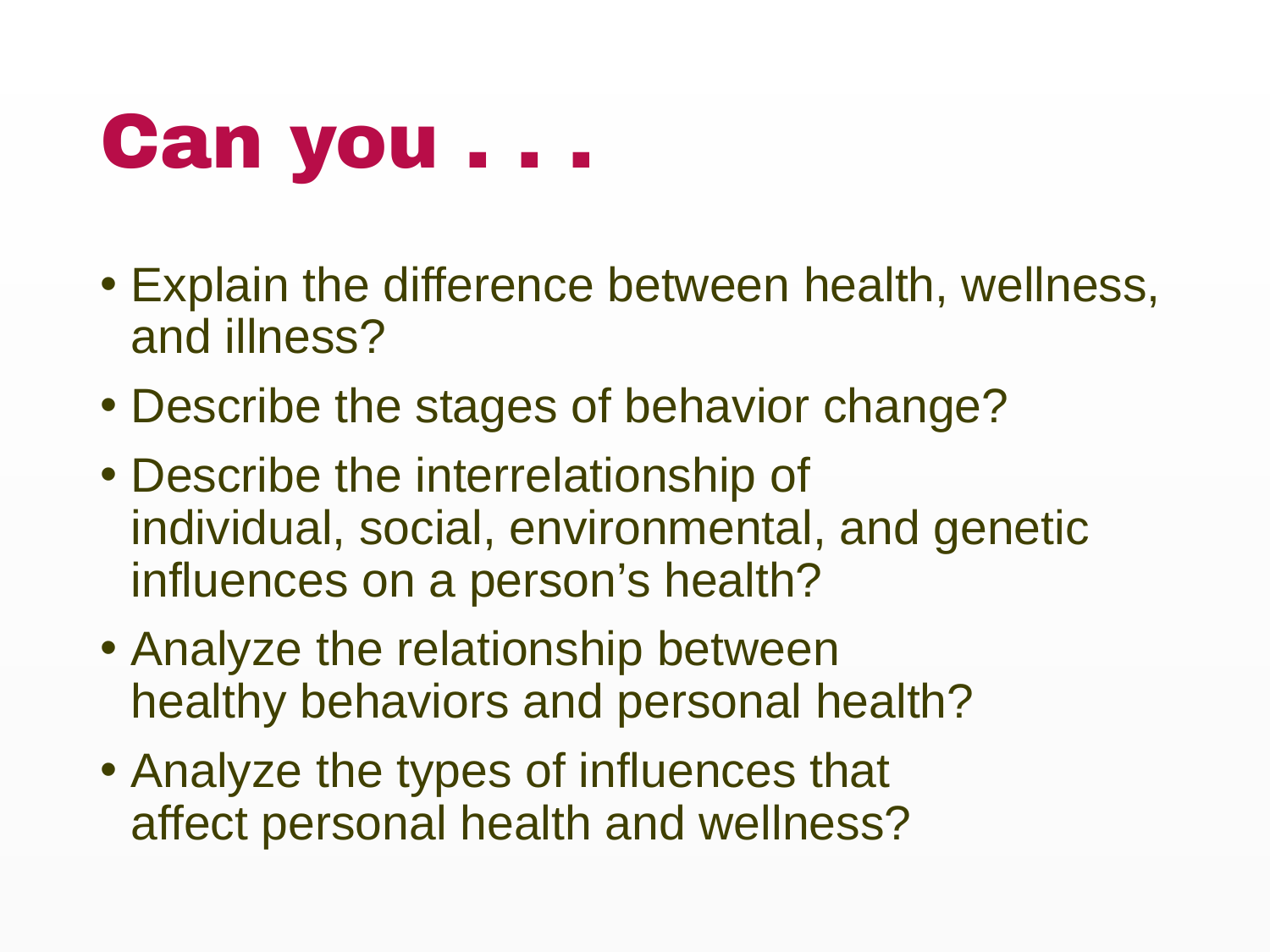

# Can you . . .
Explain the difference between health, wellness, and illness?
Describe the stages of behavior change?
Describe the interrelationship of individual, social, environmental, and genetic influences on a person’s health?
Analyze the relationship between healthy behaviors and personal health?
Analyze the types of influences that affect personal health and wellness?